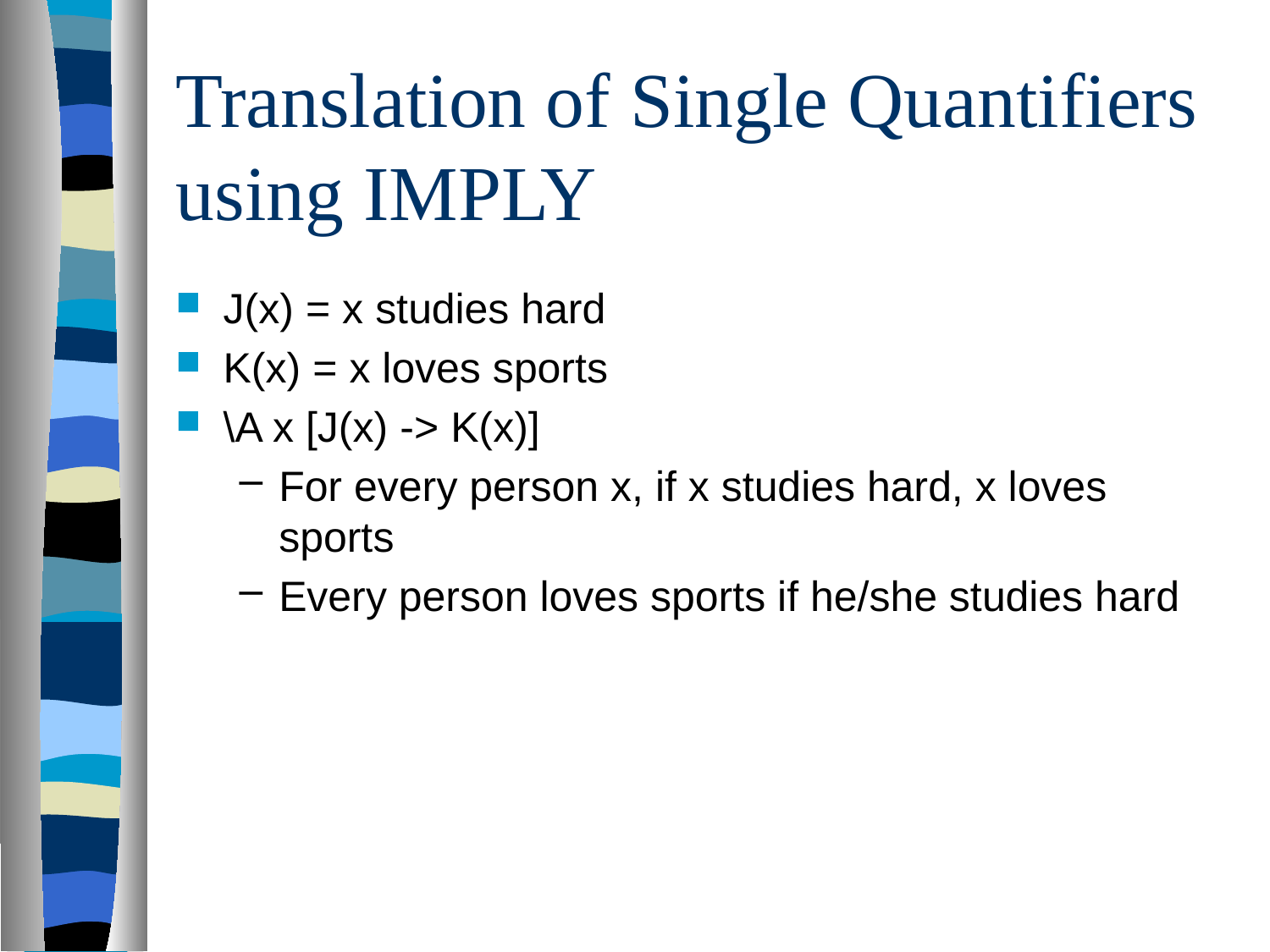

# Translation of Single Quantifiers using IMPLY
J(x) = x studies hard
K(x) = x loves sports
\A x [J(x) -> K(x)]
For every person x, if x studies hard, x loves sports
Every person loves sports if he/she studies hard